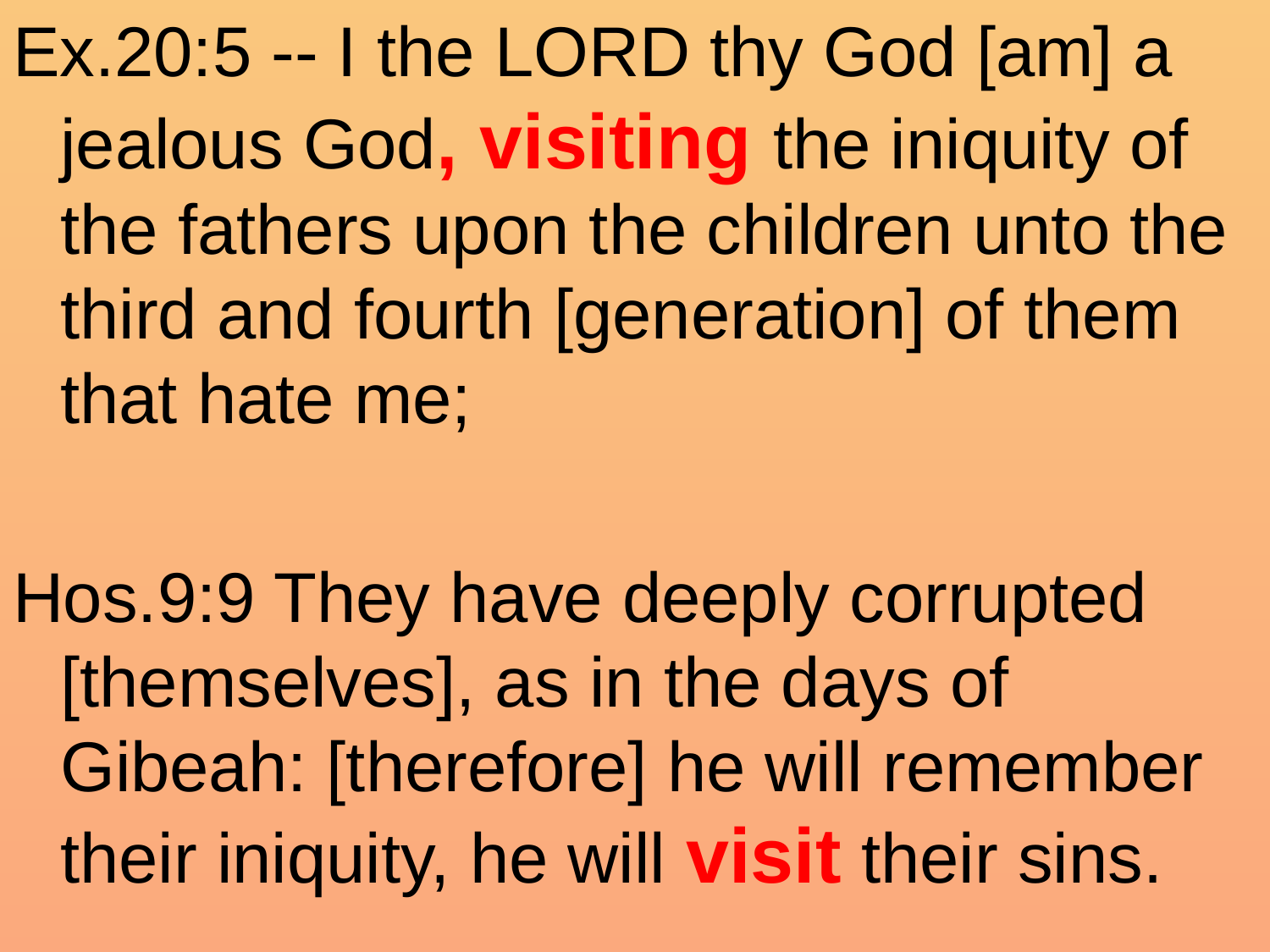

Ex.20:5 -- I the LORD thy God [am] a jealous God, visiting the iniquity of the fathers upon the children unto the third and fourth [generation] of them that hate me;

Hos.9:9 They have deeply corrupted [themselves], as in the days of Gibeah: [therefore] he will remember their iniquity, he will visit their sins.

#